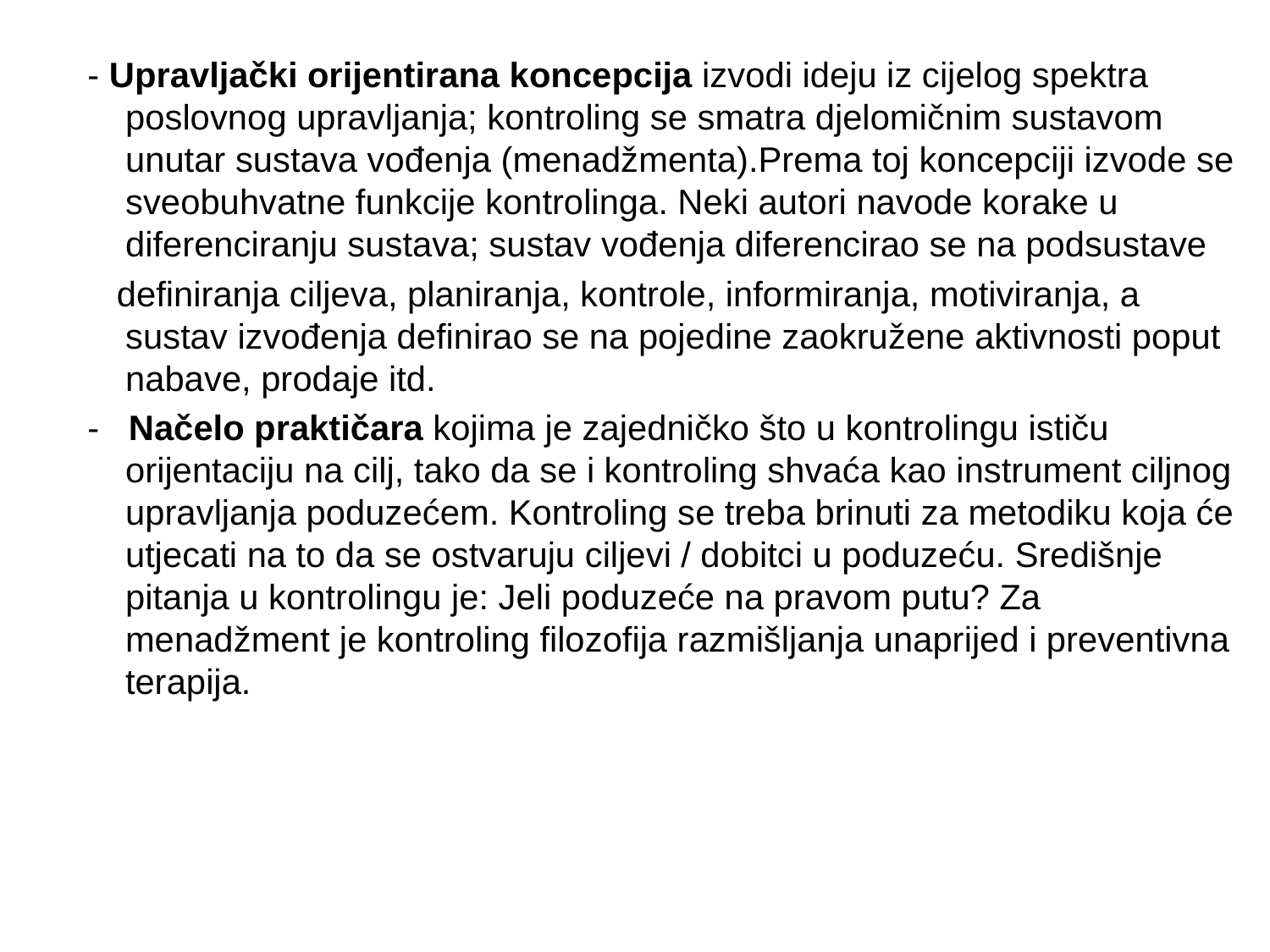

- Upravljački orijentirana koncepcija izvodi ideju iz cijelog spektra poslovnog upravljanja; kontroling se smatra djelomičnim sustavom unutar sustava vođenja (menadžmenta).Prema toj koncepciji izvode se sveobuhvatne funkcije kontrolinga. Neki autori navode korake u diferenciranju sustava; sustav vođenja diferencirao se na podsustave
    definiranja ciljeva, planiranja, kontrole, informiranja, motiviranja, a sustav izvođenja definirao se na pojedine zaokružene aktivnosti poput nabave, prodaje itd.
 -   Načelo praktičara kojima je zajedničko što u kontrolingu ističu orijentaciju na cilj, tako da se i kontroling shvaća kao instrument ciljnog upravljanja poduzećem. Kontroling se treba brinuti za metodiku koja će utjecati na to da se ostvaruju ciljevi / dobitci u poduzeću. Središnje pitanja u kontrolingu je: Jeli poduzeće na pravom putu? Za menadžment je kontroling filozofija razmišljanja unaprijed i preventivna terapija.